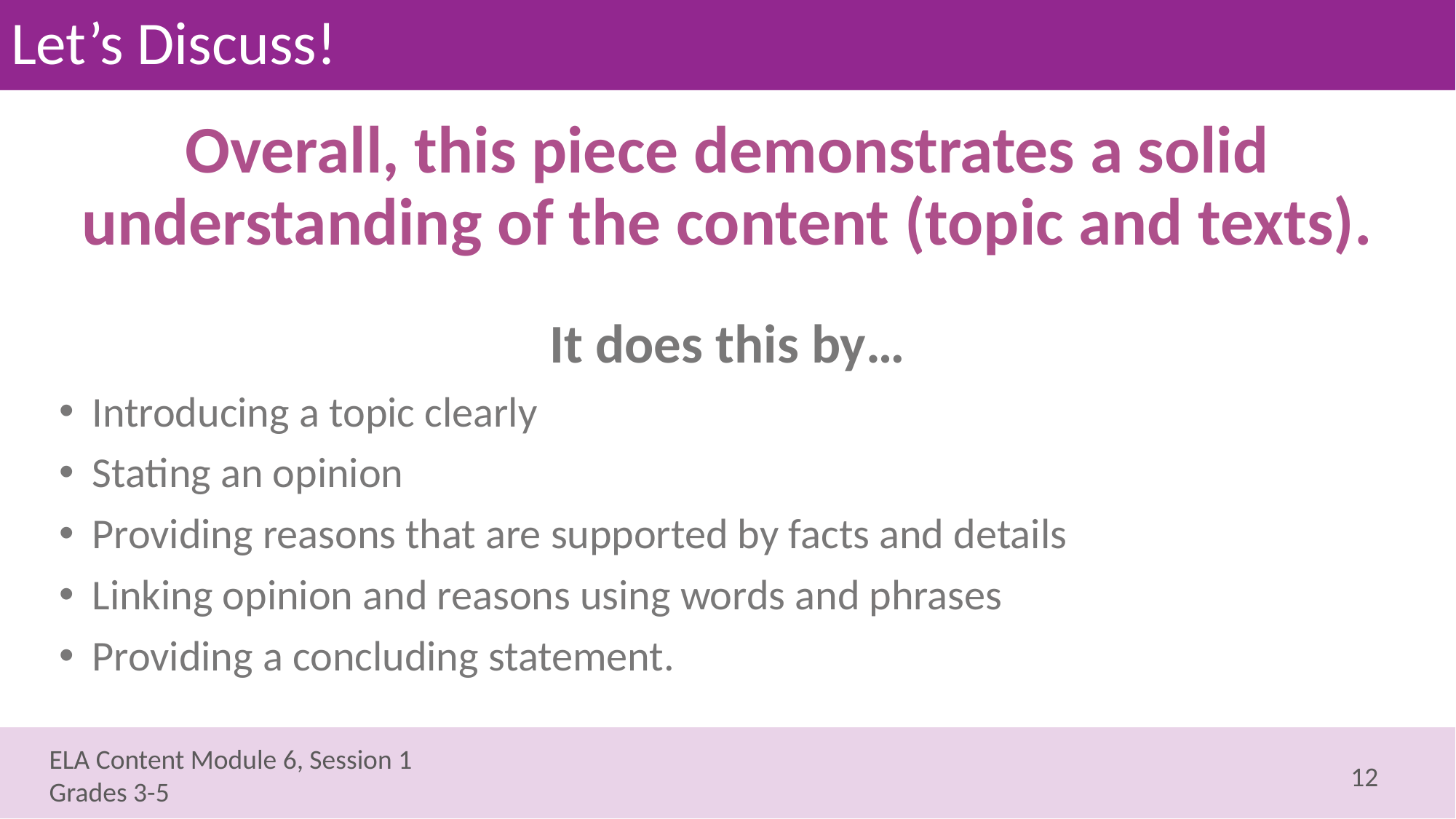

# Let’s Discuss!
Overall, this piece demonstrates a solid understanding of the content (topic and texts).

It does this by…
Introducing a topic clearly
Stating an opinion
Providing reasons that are supported by facts and details
Linking opinion and reasons using words and phrases
Providing a concluding statement.

12